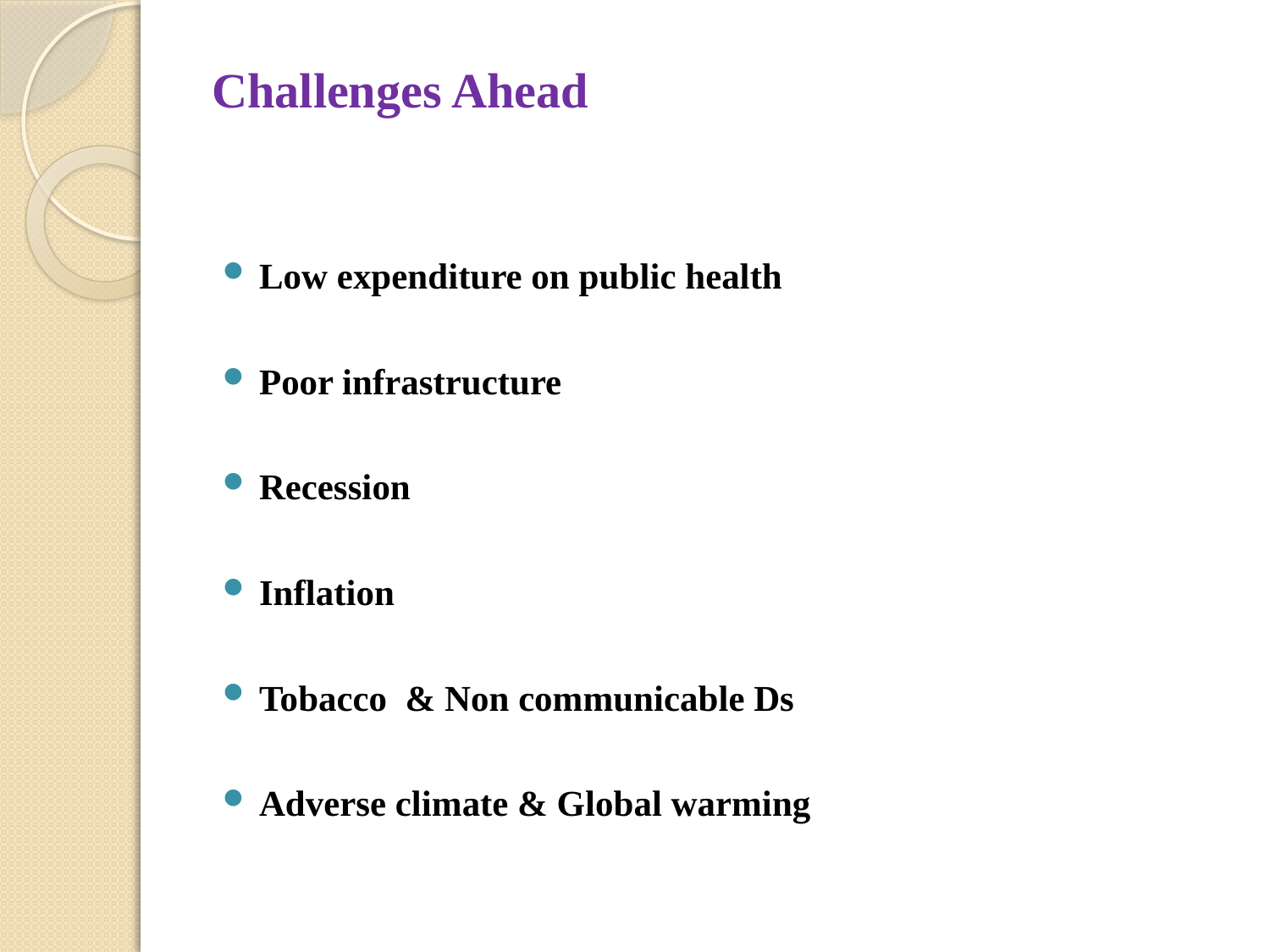

# Challenges Ahead

Low expenditure on public health

Poor infrastructure

Recession

Inflation

Tobacco  & Non communicable Ds

Adverse climate & Global warming